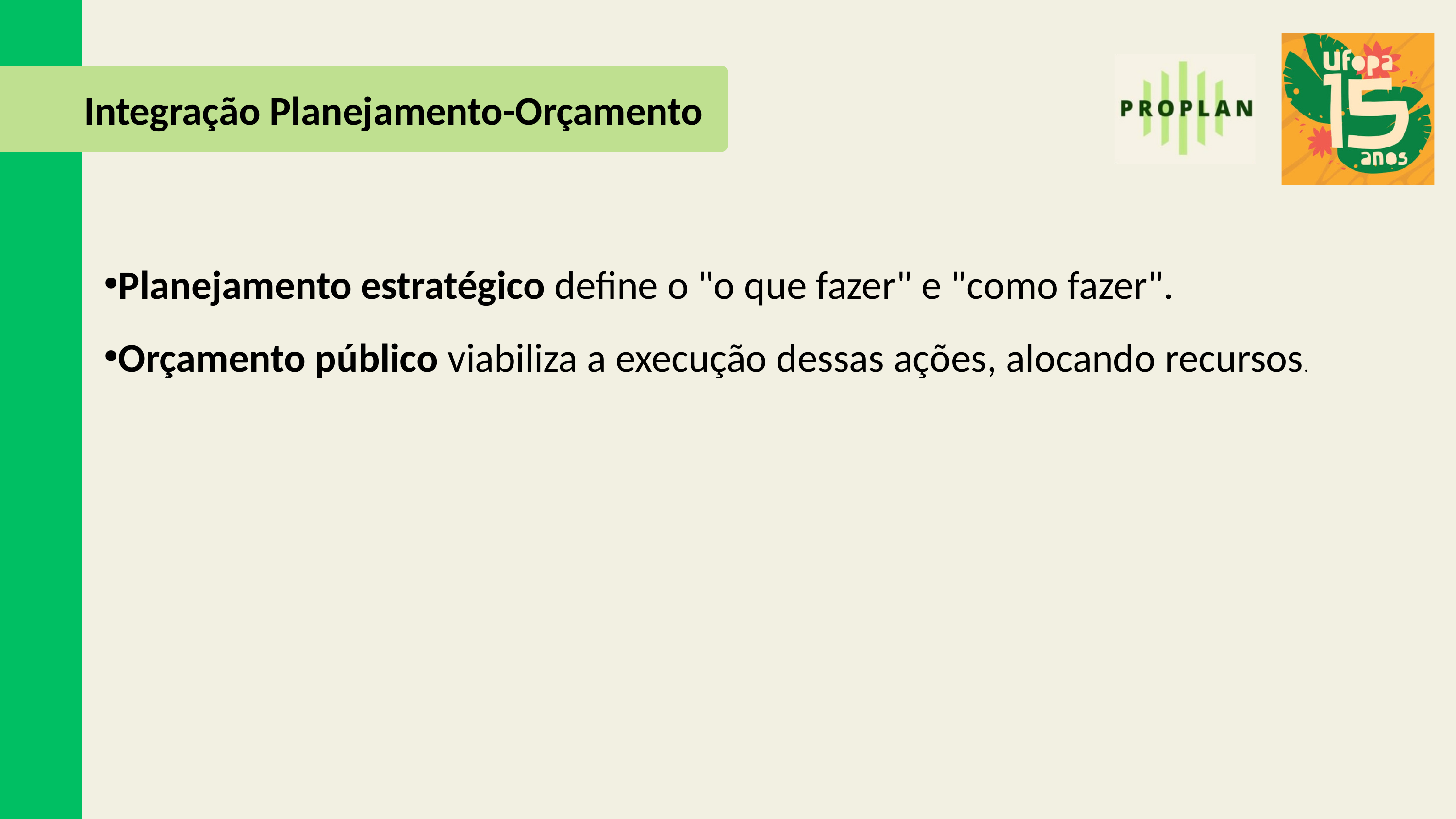

Integração Planejamento-Orçamento

Planejamento estratégico define o "o que fazer" e "como fazer".
Orçamento público viabiliza a execução dessas ações, alocando recursos.